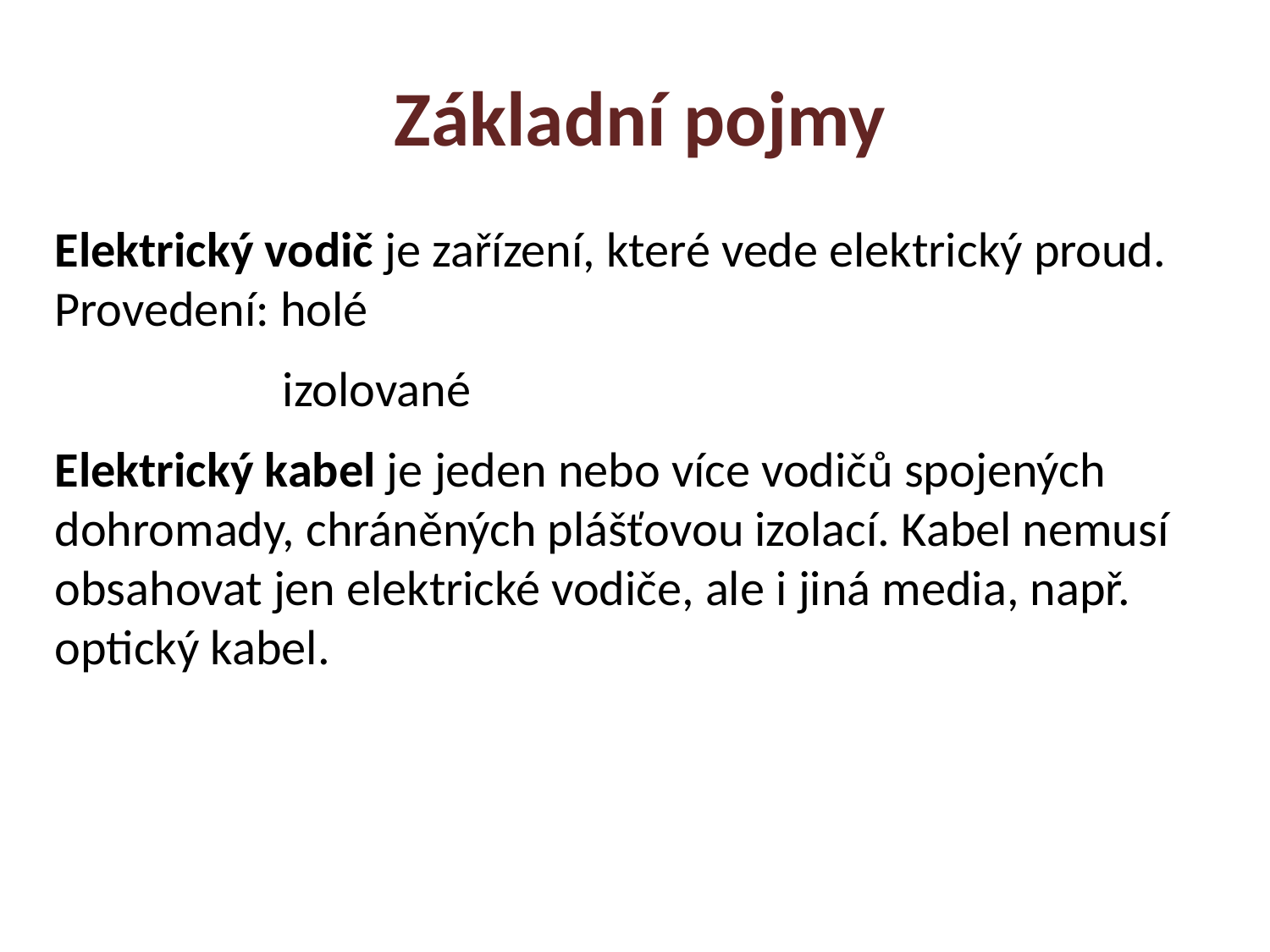

Základní pojmy
Elektrický vodič je zařízení, které vede elektrický proud. Provedení: holé
	         izolované
Elektrický kabel je jeden nebo více vodičů spojených dohromady, chráněných plášťovou izolací. Kabel nemusí obsahovat jen elektrické vodiče, ale i jiná media, např. optický kabel.